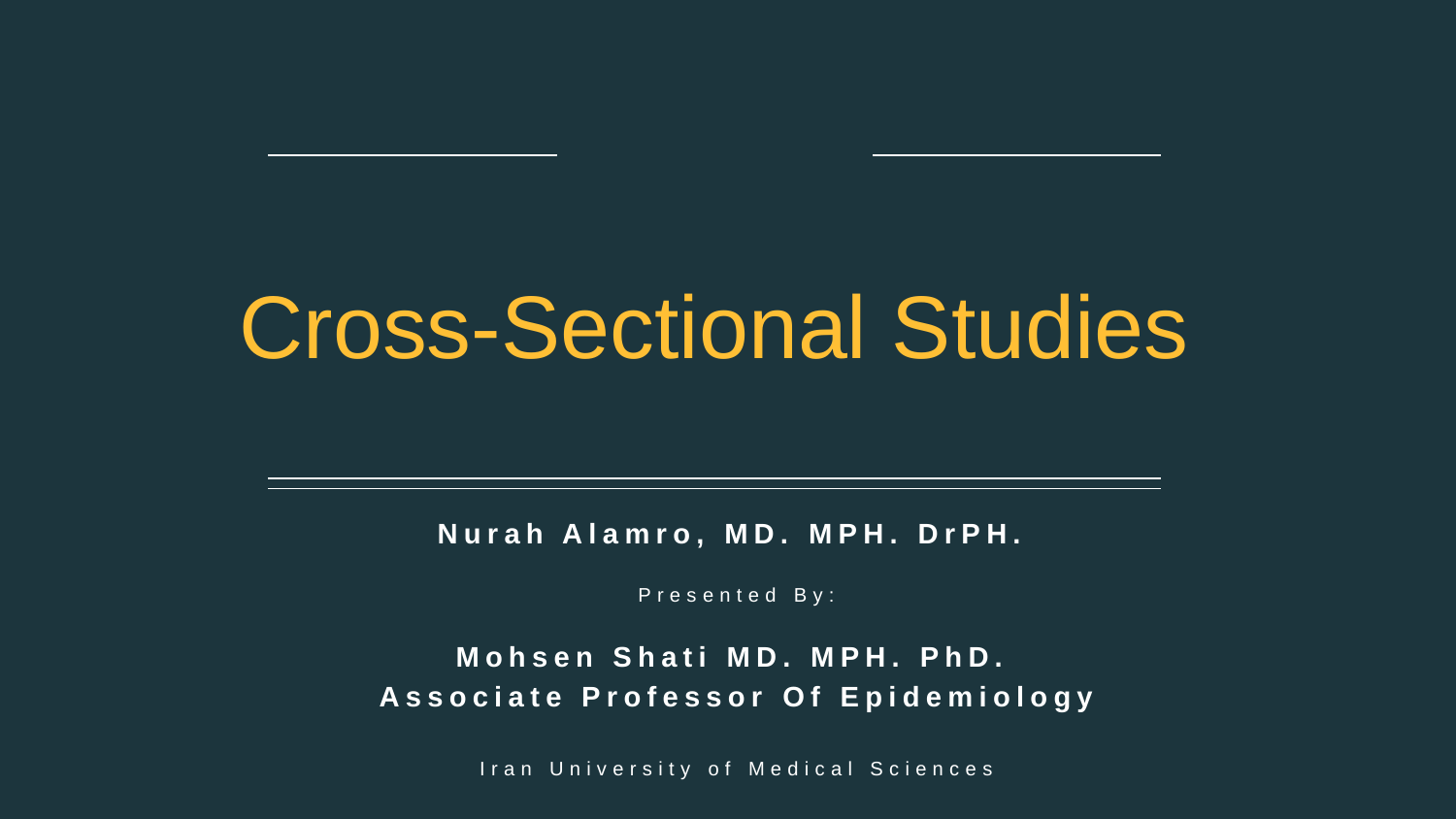

Cross-Sectional Studies
Nurah Alamro, MD. MPH. DrPH.

Presented By:

Mohsen Shati MD. MPH. PhD.
Associate Professor Of Epidemiology

Iran University of Medical Sciences